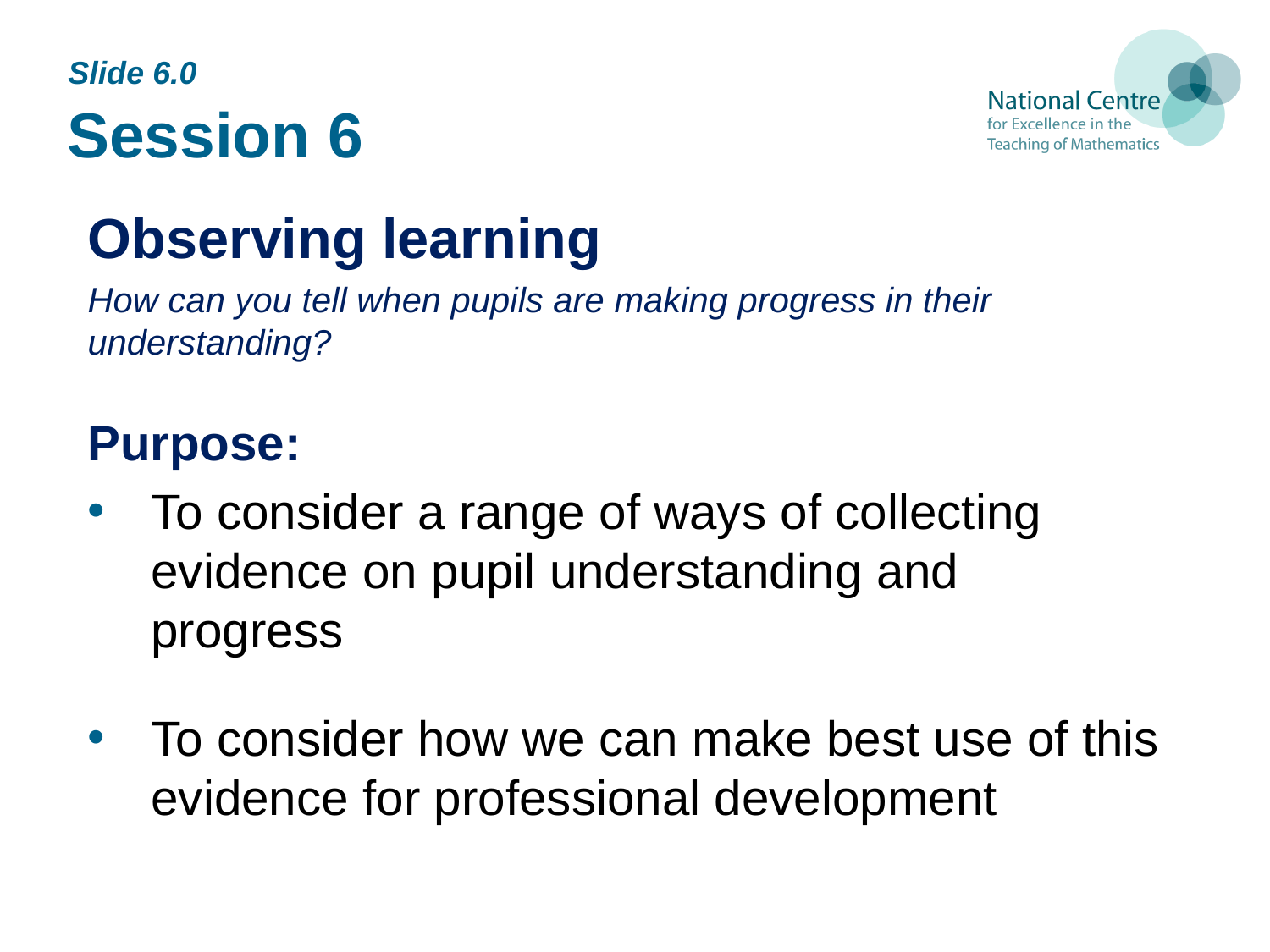

# Session 6
Slide 6.0
Observing learning
How can you tell when pupils are making progress in their understanding?

Purpose:
To consider a range of ways of collecting evidence on pupil understanding and progress

To consider how we can make best use of this evidence for professional development